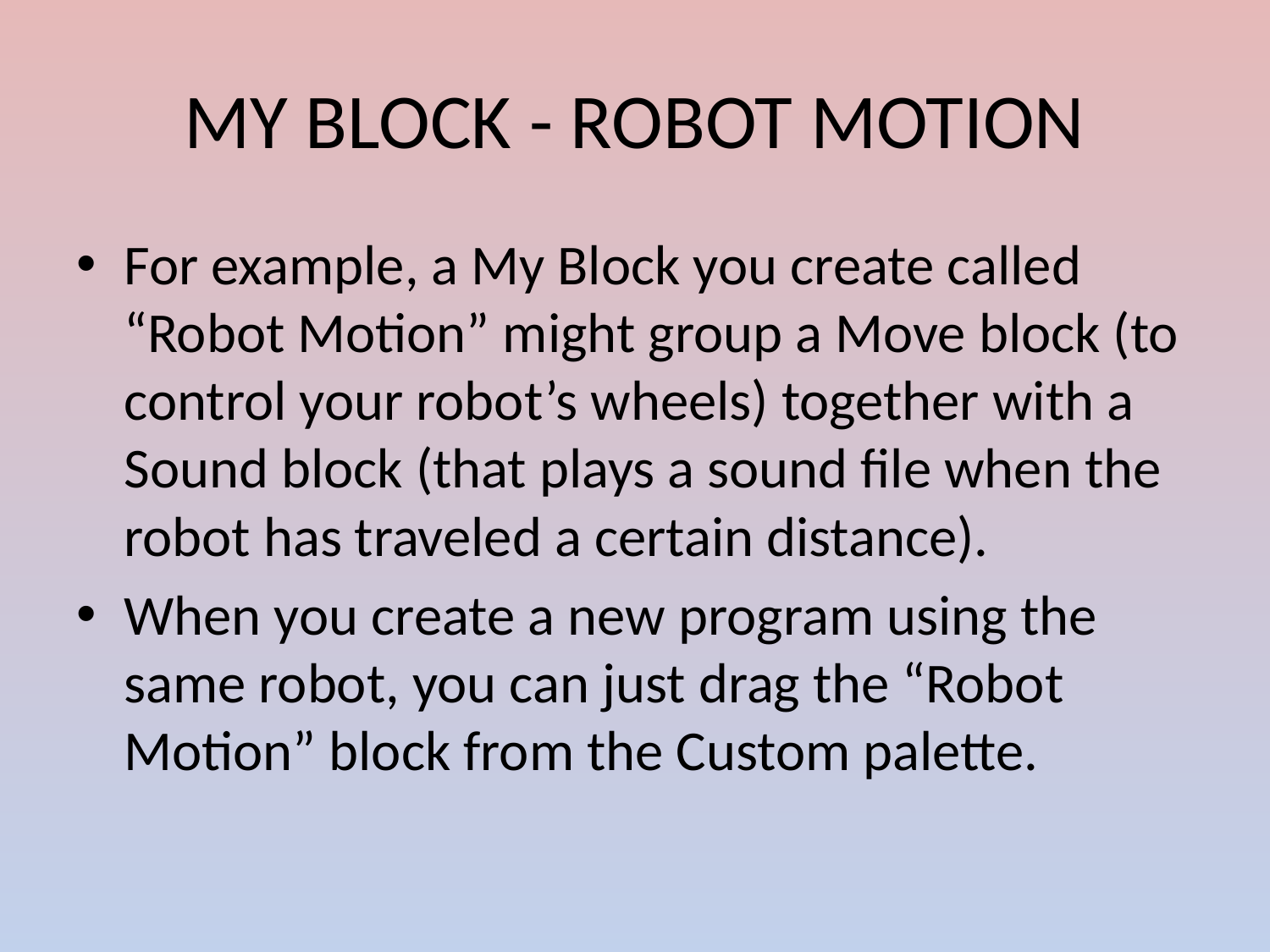

# MY BLOCK - ROBOT MOTION
For example, a My Block you create called “Robot Motion” might group a Move block (to control your robot’s wheels) together with a Sound block (that plays a sound file when the robot has traveled a certain distance).
When you create a new program using the same robot, you can just drag the “Robot Motion” block from the Custom palette.